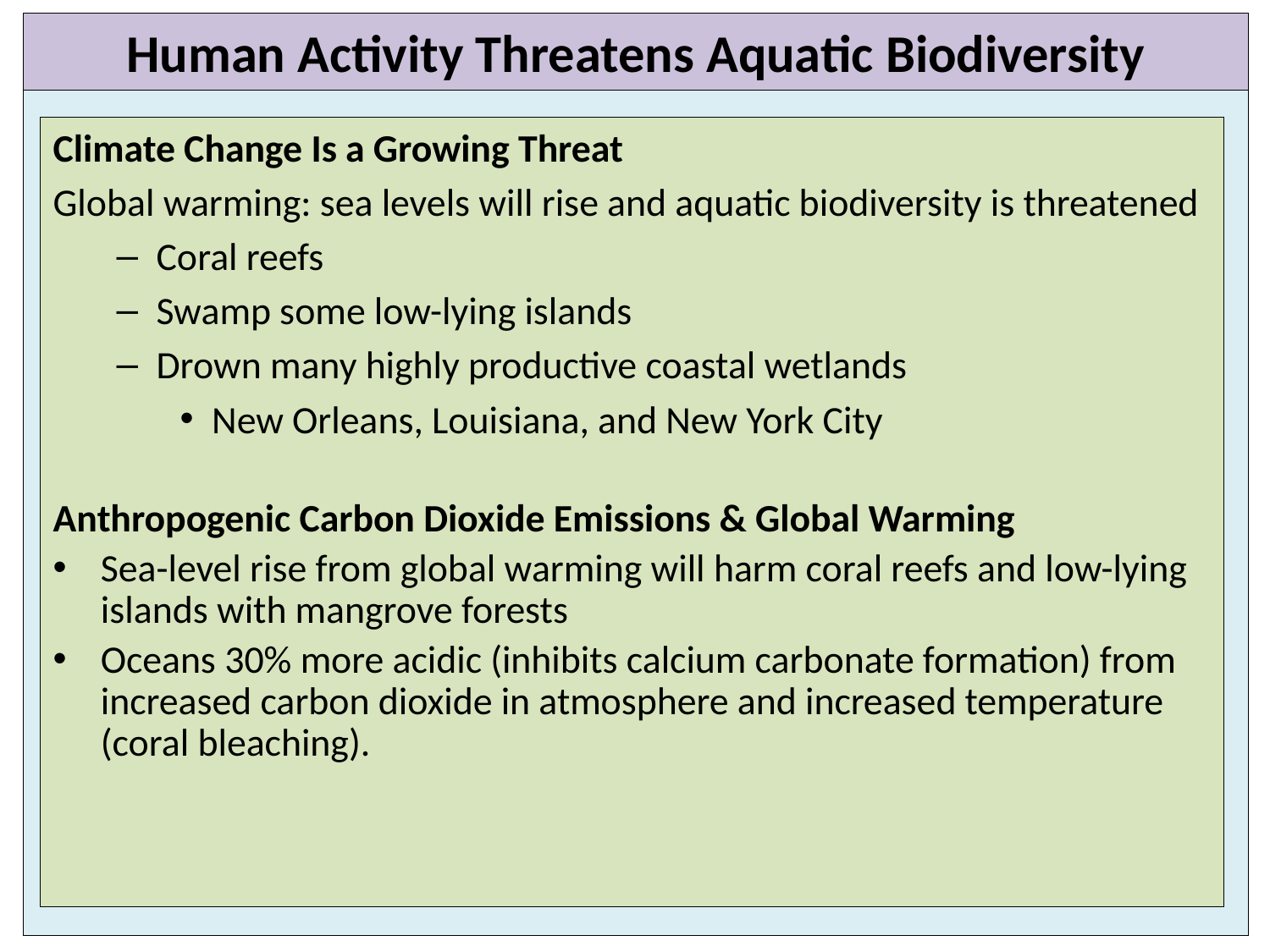

# Human Activity Threatens Aquatic Biodiversity
Climate Change Is a Growing Threat
Global warming: sea levels will rise and aquatic biodiversity is threatened
Coral reefs
Swamp some low-lying islands
Drown many highly productive coastal wetlands
New Orleans, Louisiana, and New York City

Anthropogenic Carbon Dioxide Emissions & Global Warming
Sea-level rise from global warming will harm coral reefs and low-lying islands with mangrove forests
Oceans 30% more acidic (inhibits calcium carbonate formation) from increased carbon dioxide in atmosphere and increased temperature (coral bleaching).